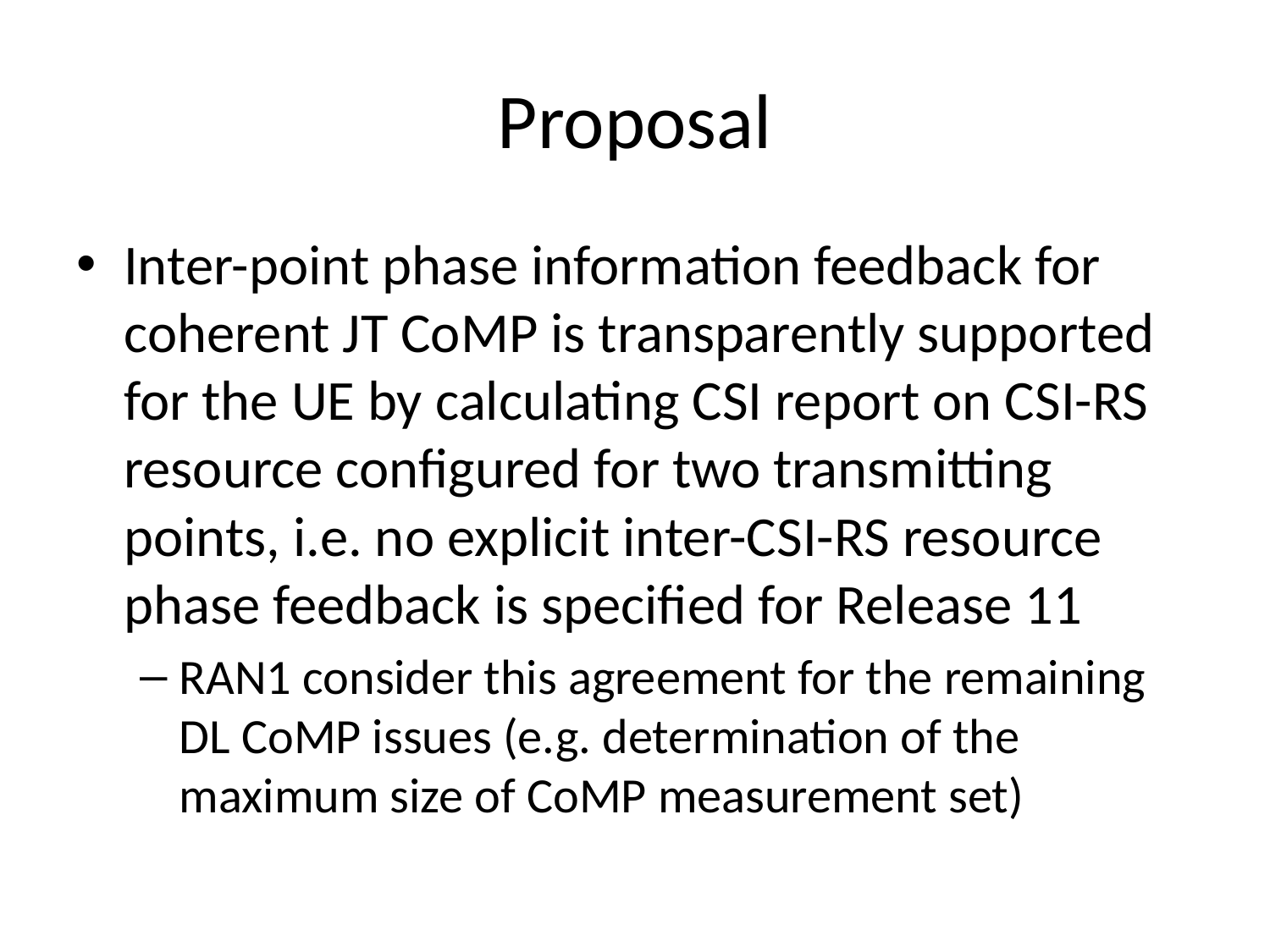

# Proposal
Inter-point phase information feedback for coherent JT CoMP is transparently supported for the UE by calculating CSI report on CSI-RS resource configured for two transmitting points, i.e. no explicit inter-CSI-RS resource phase feedback is specified for Release 11
RAN1 consider this agreement for the remaining DL CoMP issues (e.g. determination of the maximum size of CoMP measurement set)